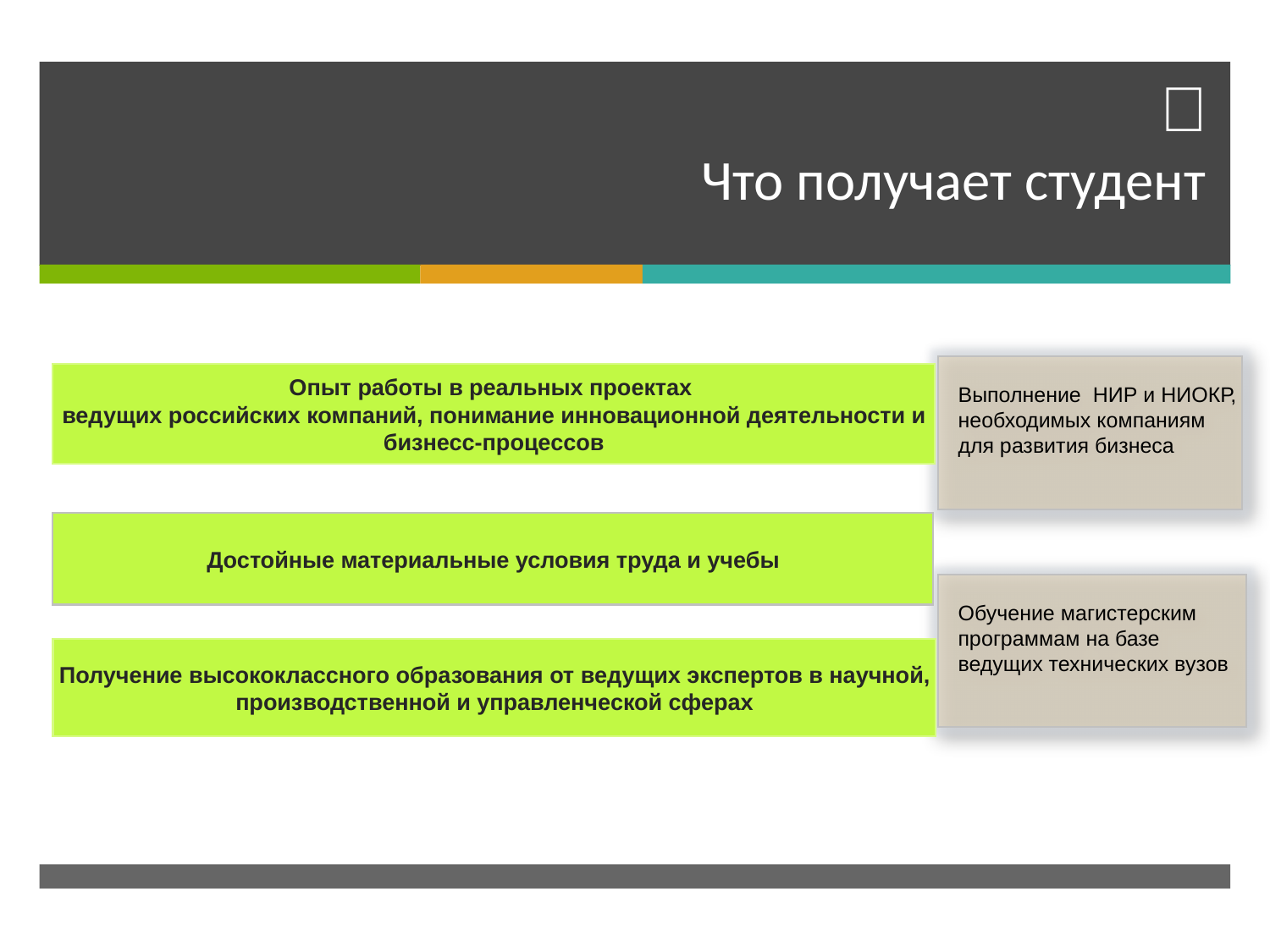

Что получает студент
Выполнение  НИР и НИОКР, необходимых компаниям для развития бизнеса
Опыт работы в реальных проектах
ведущих российских компаний, понимание инновационной деятельности и бизнесс-процессов
Достойные материальные условия труда и учебы
Получение высококлассного образования от ведущих экспертов в научной, производственной и управленческой сферах
Обучение магистерским программам на базе ведущих технических вузов